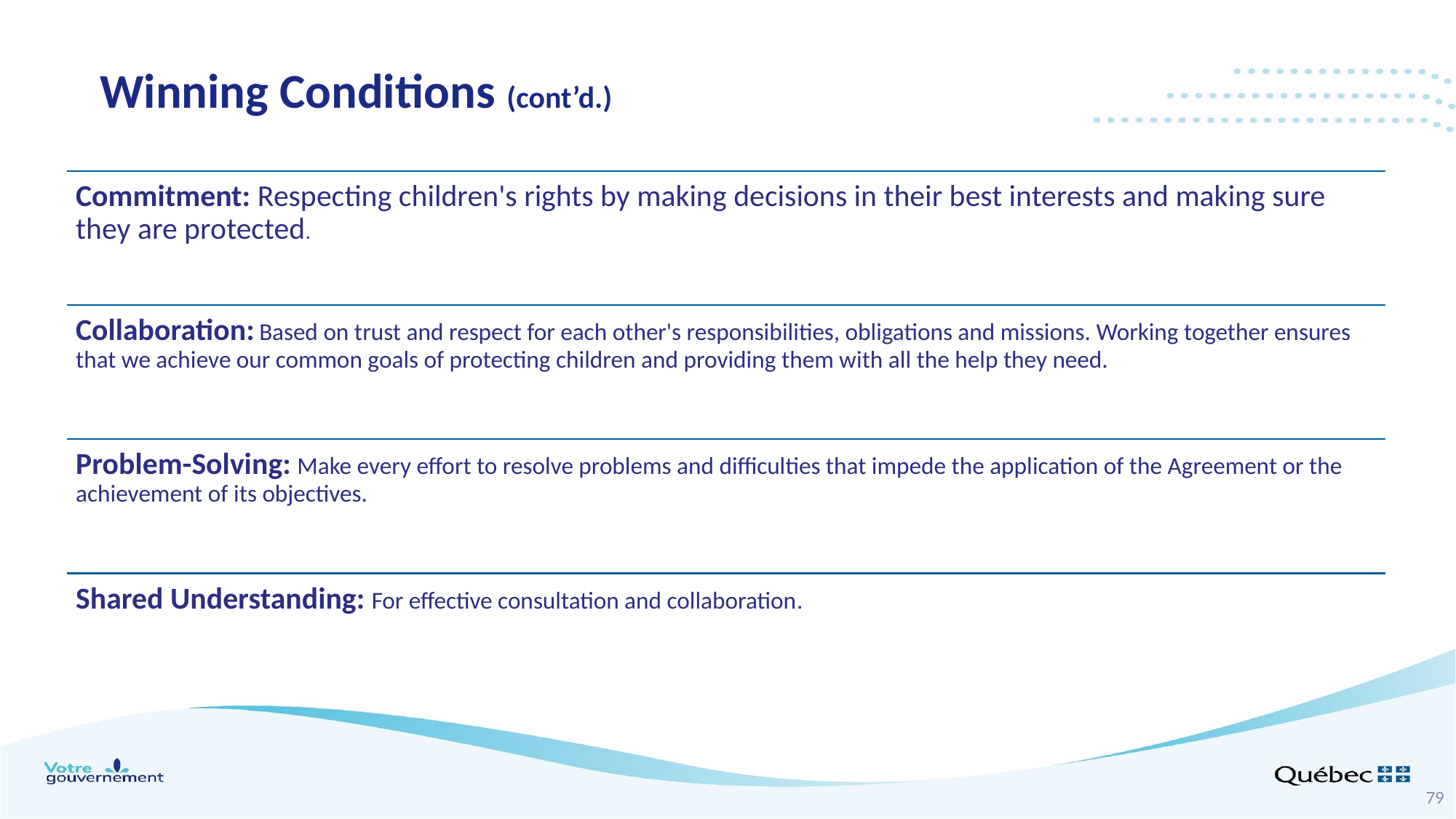

Winning Conditions (cont’d.)

Commitment: Respecting children's rights by making decisions in their best interests and making sure they are protected.

Collaboration: Based on trust and respect for each other's responsibilities, obligations and missions. Working together ensures that we achieve our common goals of protecting children and providing them with all the help they need.

Problem-Solving: Make every effort to resolve problems and difficulties that impede the application of the Agreement or the achievement of its objectives.

Shared Understanding: For effective consultation and collaboration.
79